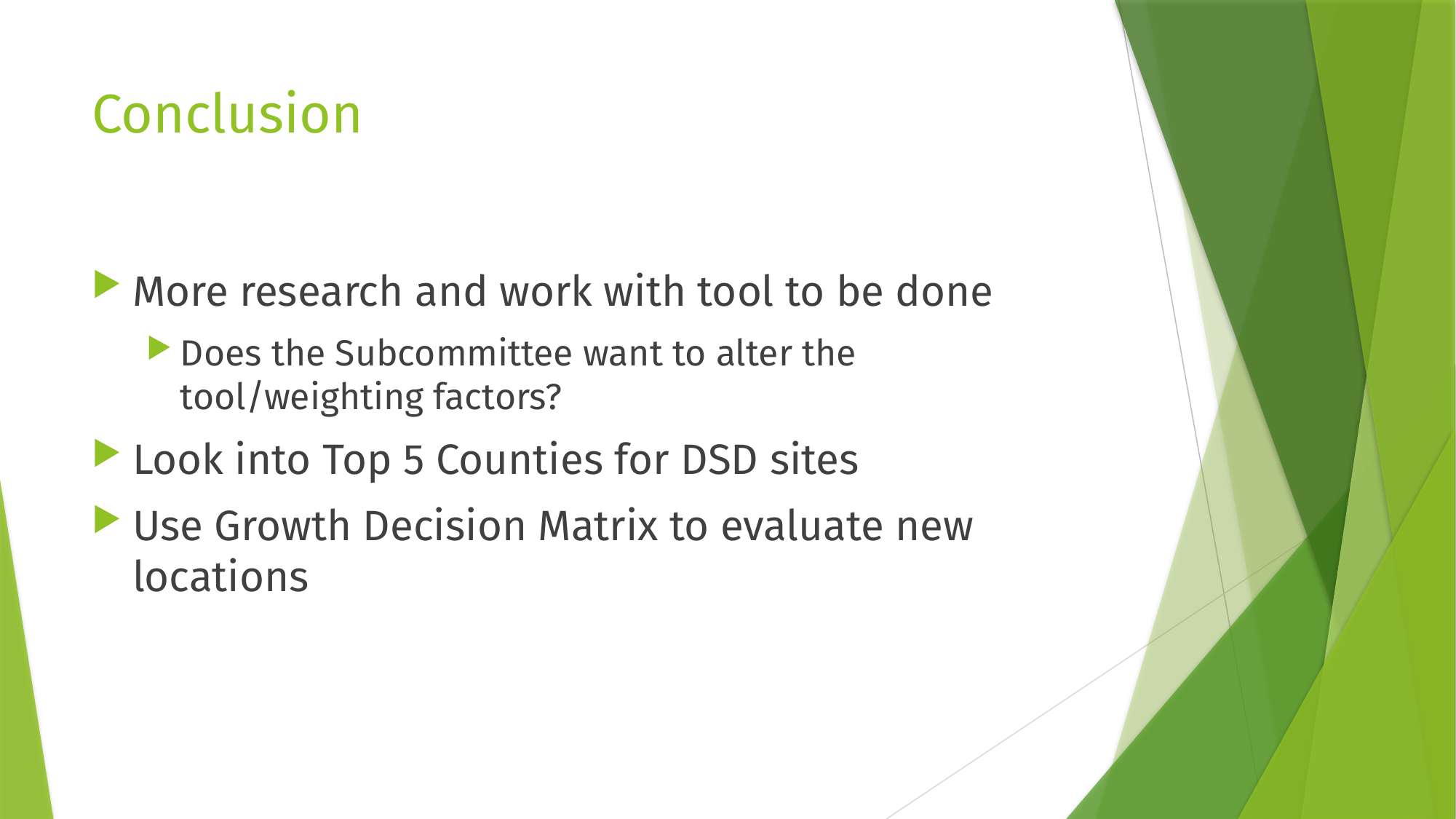

# Conclusion
More research and work with tool to be done
Does the Subcommittee want to alter the tool/weighting factors?
Look into Top 5 Counties for DSD sites
Use Growth Decision Matrix to evaluate new locations